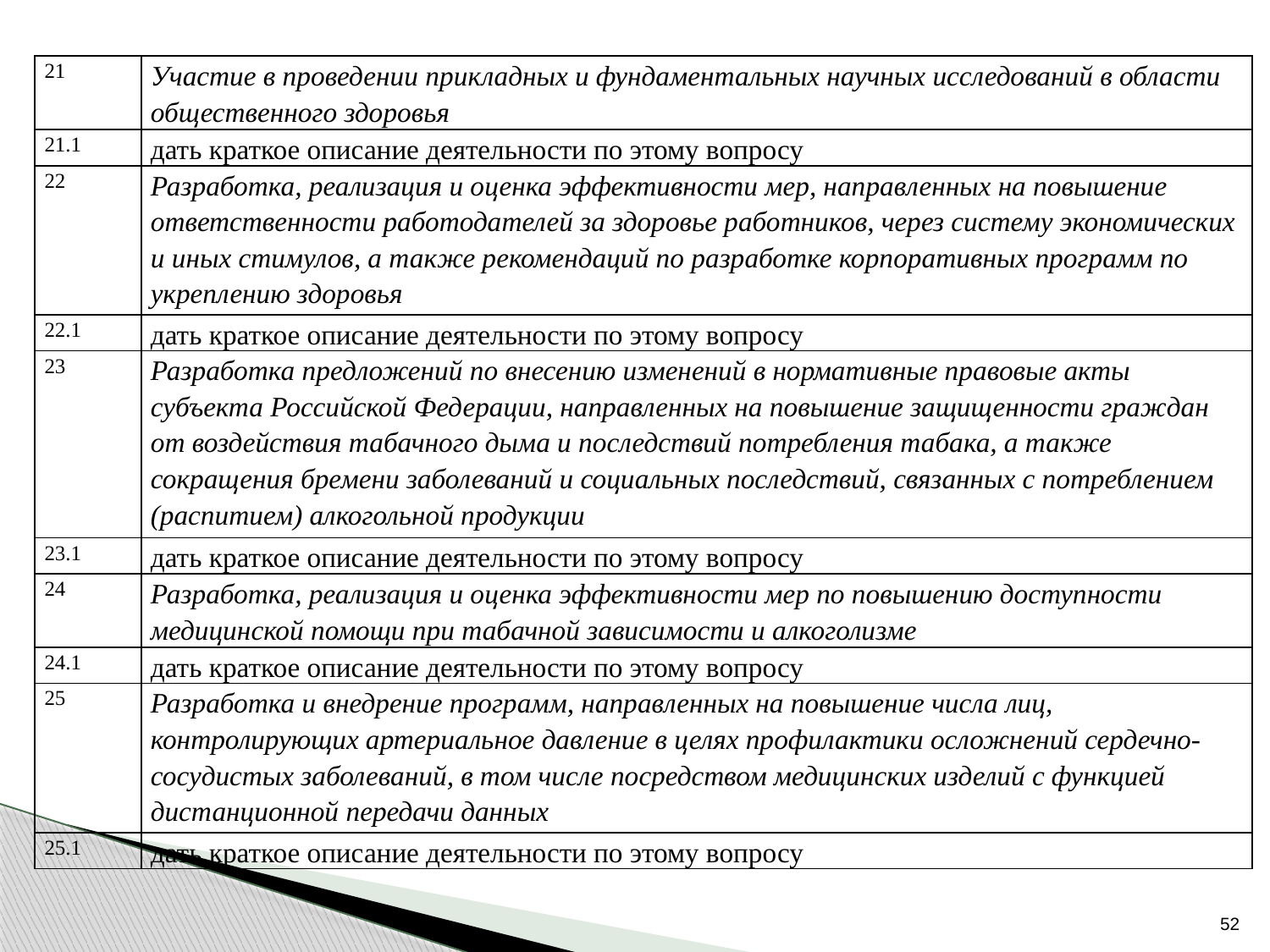

| 21 | Участие в проведении прикладных и фундаментальных научных исследований в области общественного здоровья |
| --- | --- |
| 21.1 | дать краткое описание деятельности по этому вопросу |
| 22 | Разработка, реализация и оценка эффективности мер, направленных на повышение ответственности работодателей за здоровье работников, через систему экономических и иных стимулов, а также рекомендаций по разработке корпоративных программ по укреплению здоровья |
| 22.1 | дать краткое описание деятельности по этому вопросу |
| 23 | Разработка предложений по внесению изменений в нормативные правовые акты субъекта Российской Федерации, направленных на повышение защищенности граждан от воздействия табачного дыма и последствий потребления табака, а также сокращения бремени заболеваний и социальных последствий, связанных с потреблением (распитием) алкогольной продукции |
| 23.1 | дать краткое описание деятельности по этому вопросу |
| 24 | Разработка, реализация и оценка эффективности мер по повышению доступности медицинской помощи при табачной зависимости и алкоголизме |
| 24.1 | дать краткое описание деятельности по этому вопросу |
| 25 | Разработка и внедрение программ, направленных на повышение числа лиц, контролирующих артериальное давление в целях профилактики осложнений сердечно-сосудистых заболеваний, в том числе посредством медицинских изделий с функцией дистанционной передачи данных |
| 25.1 | дать краткое описание деятельности по этому вопросу |
52